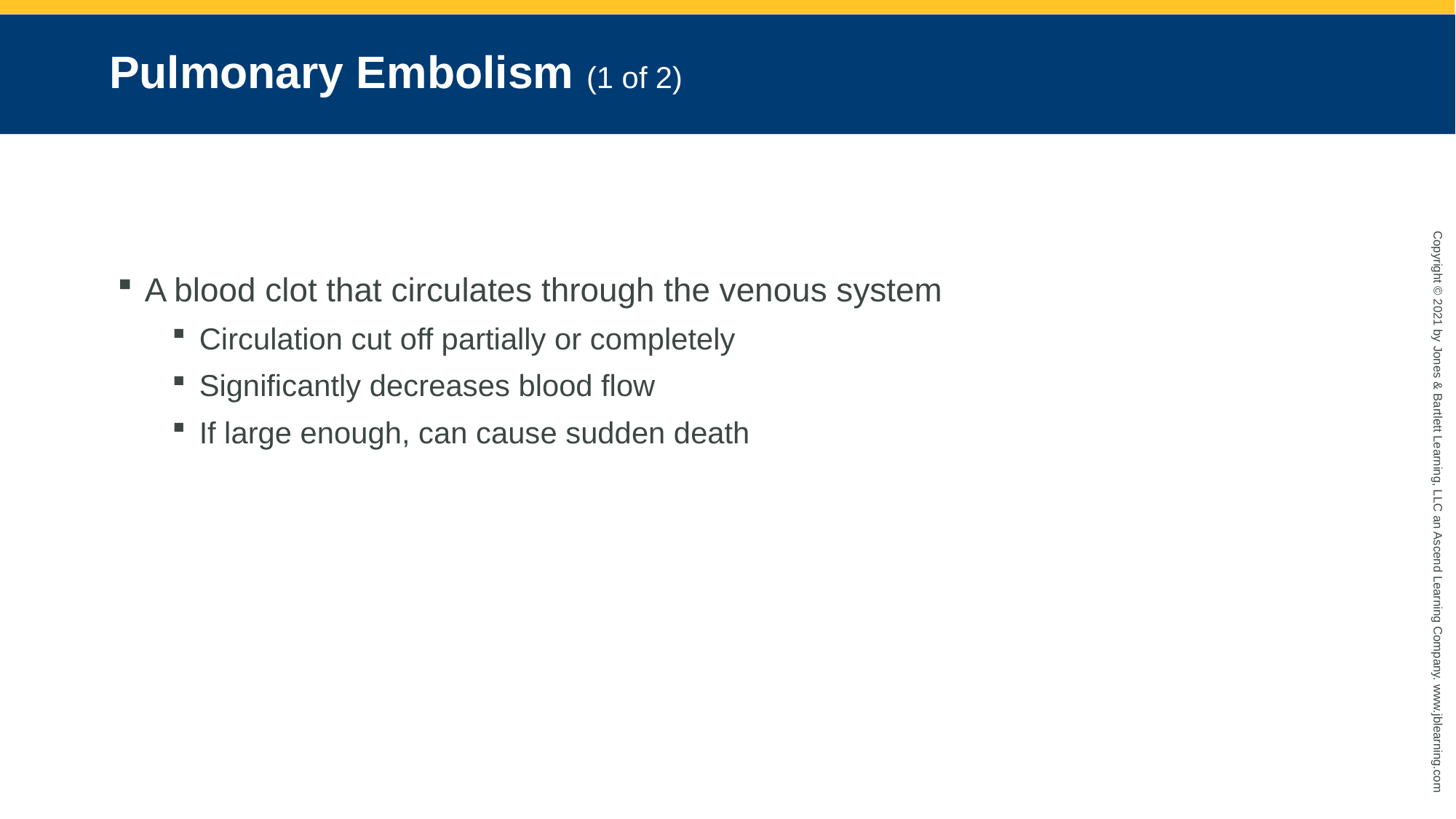

# Pulmonary Embolism (1 of 2)
A blood clot that circulates through the venous system
Circulation cut off partially or completely
Significantly decreases blood flow
If large enough, can cause sudden death